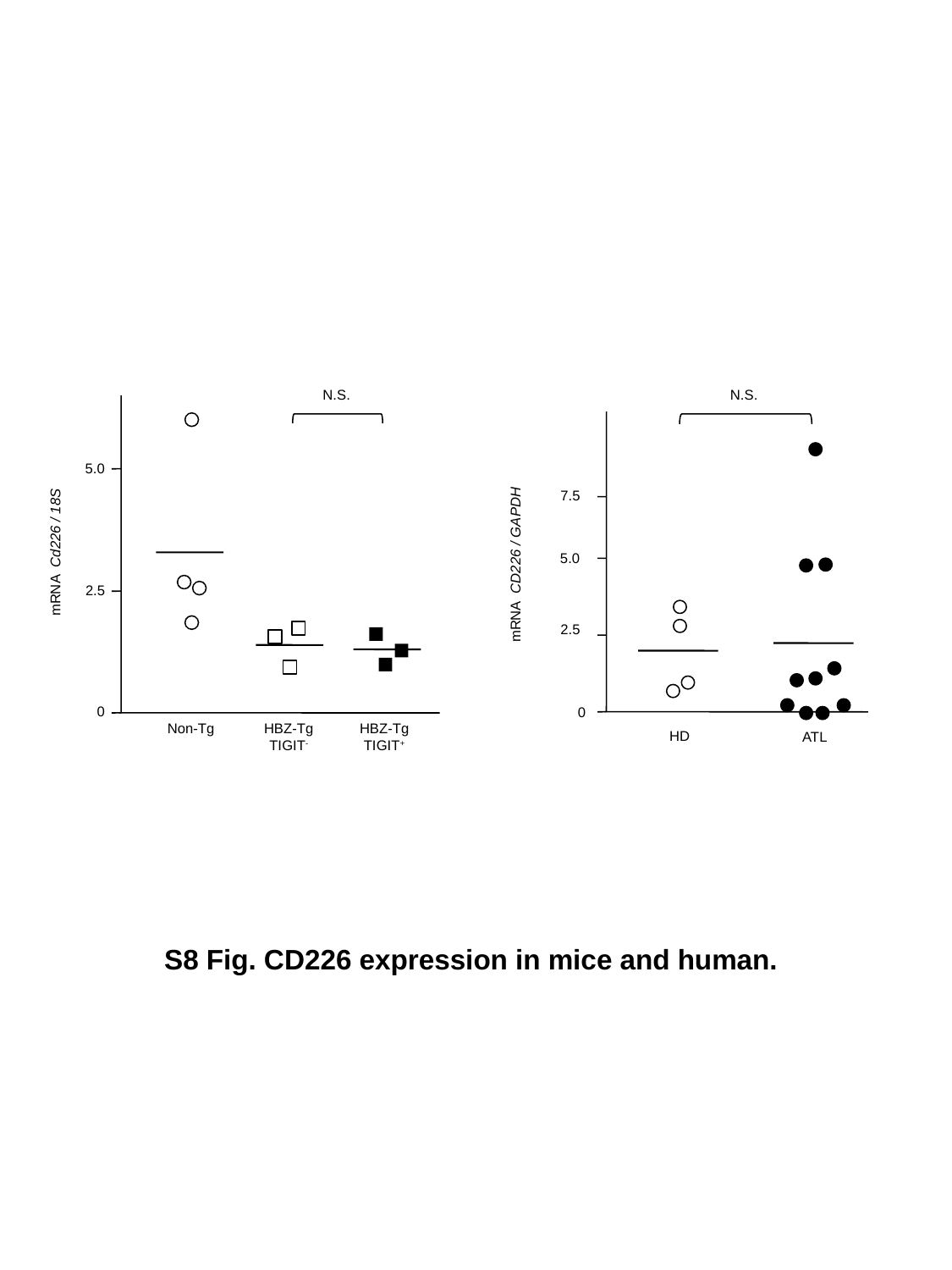

N.S.

7.5

5.0

2.5

0

HD
ATL

N.S.

5.0

mRNA  Cd226 / 18S

2.5

0

Non-Tg
HBZ-Tg
TIGIT-
HBZ-Tg
TIGIT+
mRNA  CD226 / GAPDH
S8 Fig. CD226 expression in mice and human.